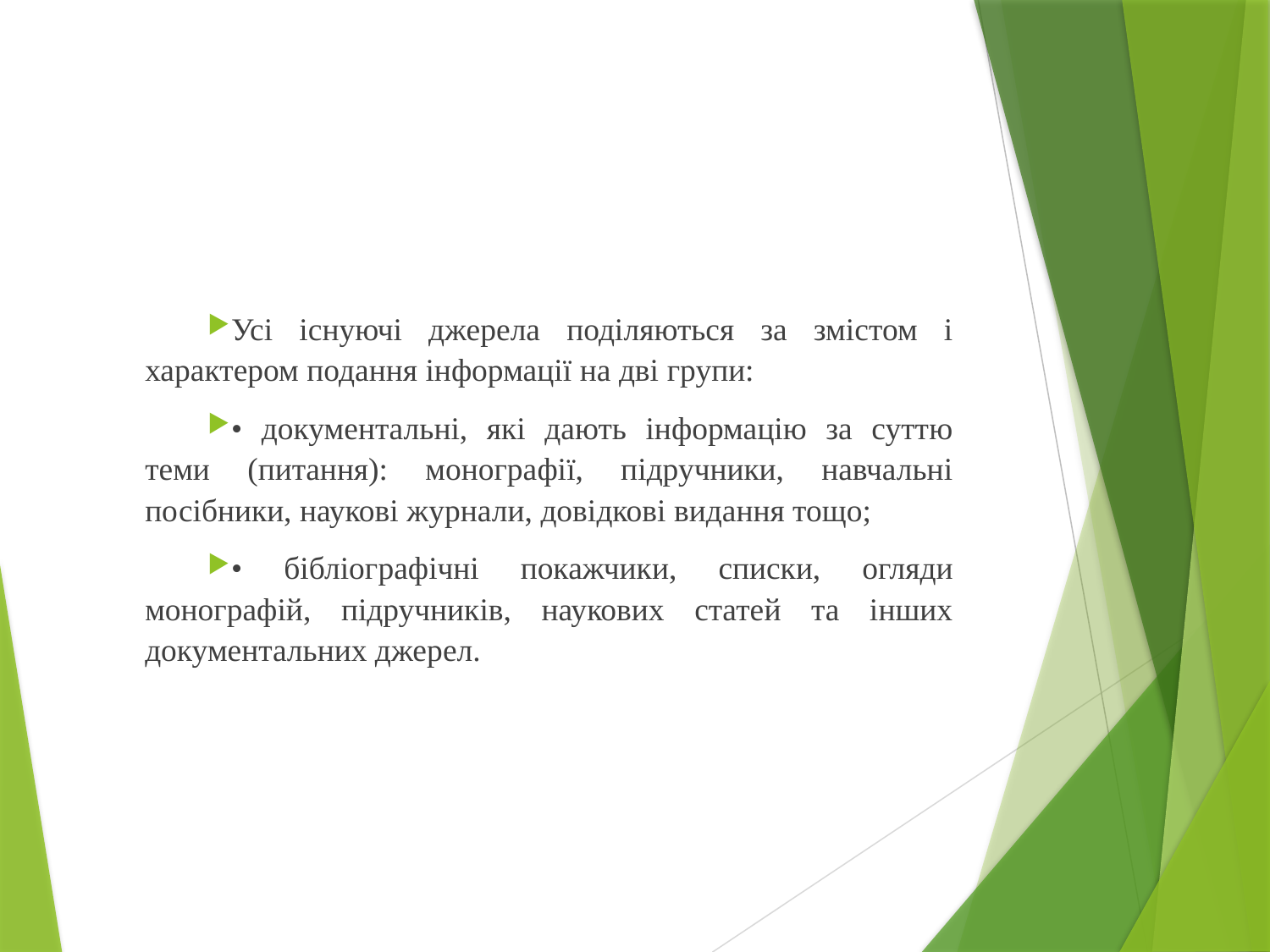

Усі існуючі джерела поділяються за змістом і характером подання інформації на дві групи:
• документальні, які дають інформацію за суттю теми (питання): монографії, підручники, навчальні посібники, наукові журнали, довідкові видання тощо;
• бібліографічні покажчики, списки, огляди монографій, підручників, наукових статей та інших документальних джерел.